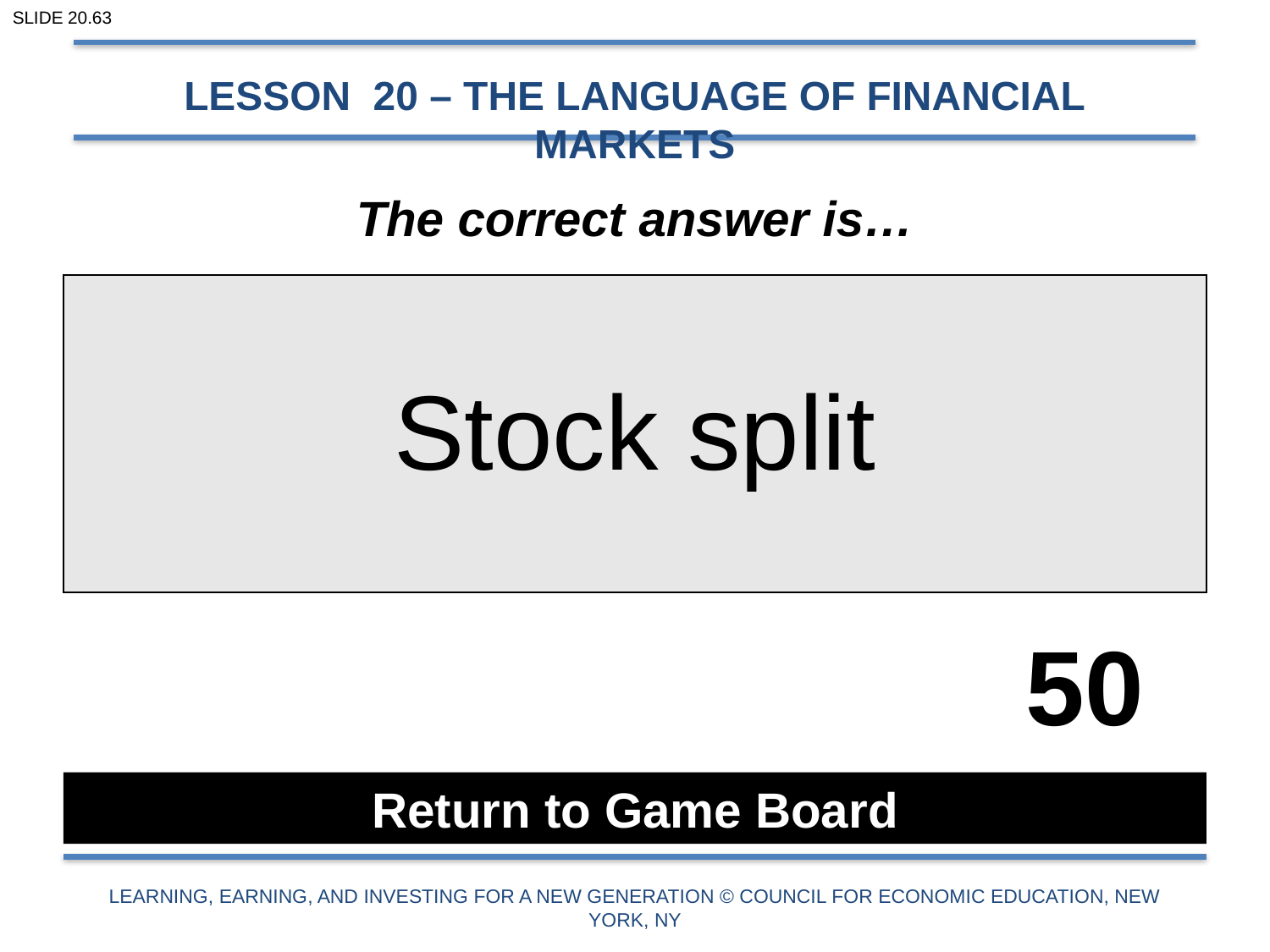

Slide 20.63
Lesson  20 – The Language of Financial Markets
The correct answer is…
| Stock split |
| --- |
50
Return to Game Board